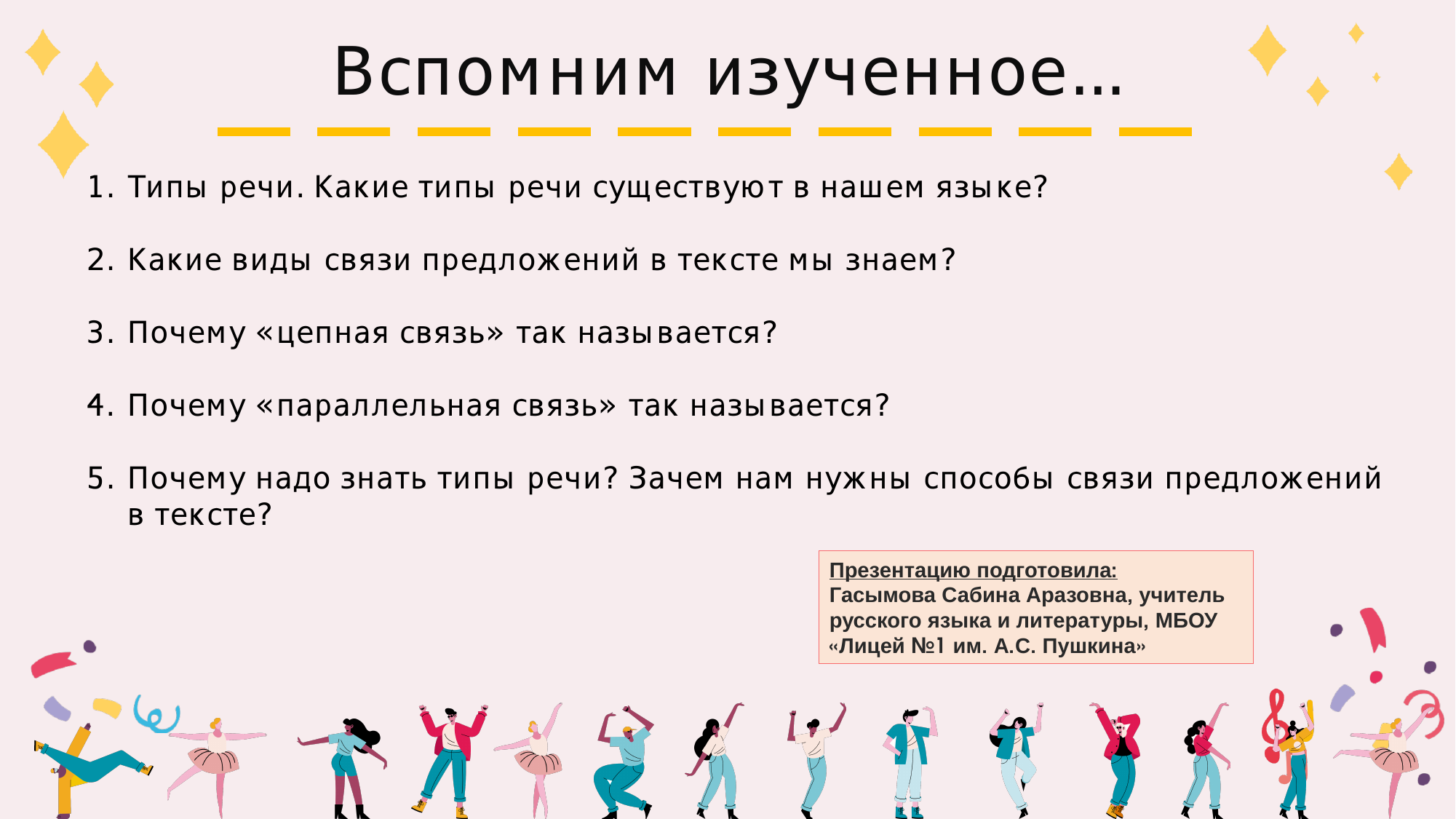

Вспомним изученное…
Типы речи. Какие типы речи существуют в нашем языке?

Какие виды связи предложений в тексте мы знаем?

Почему «цепная связь» так называется?

Почему «параллельная связь» так называется?

Почему надо знать типы речи? Зачем нам нужны способы связи предложений в тексте?
Презентацию подготовила:
Гасымова Сабина Аразовна, учитель русского языка и литературы, МБОУ «Лицей №1 им. А.С. Пушкина»